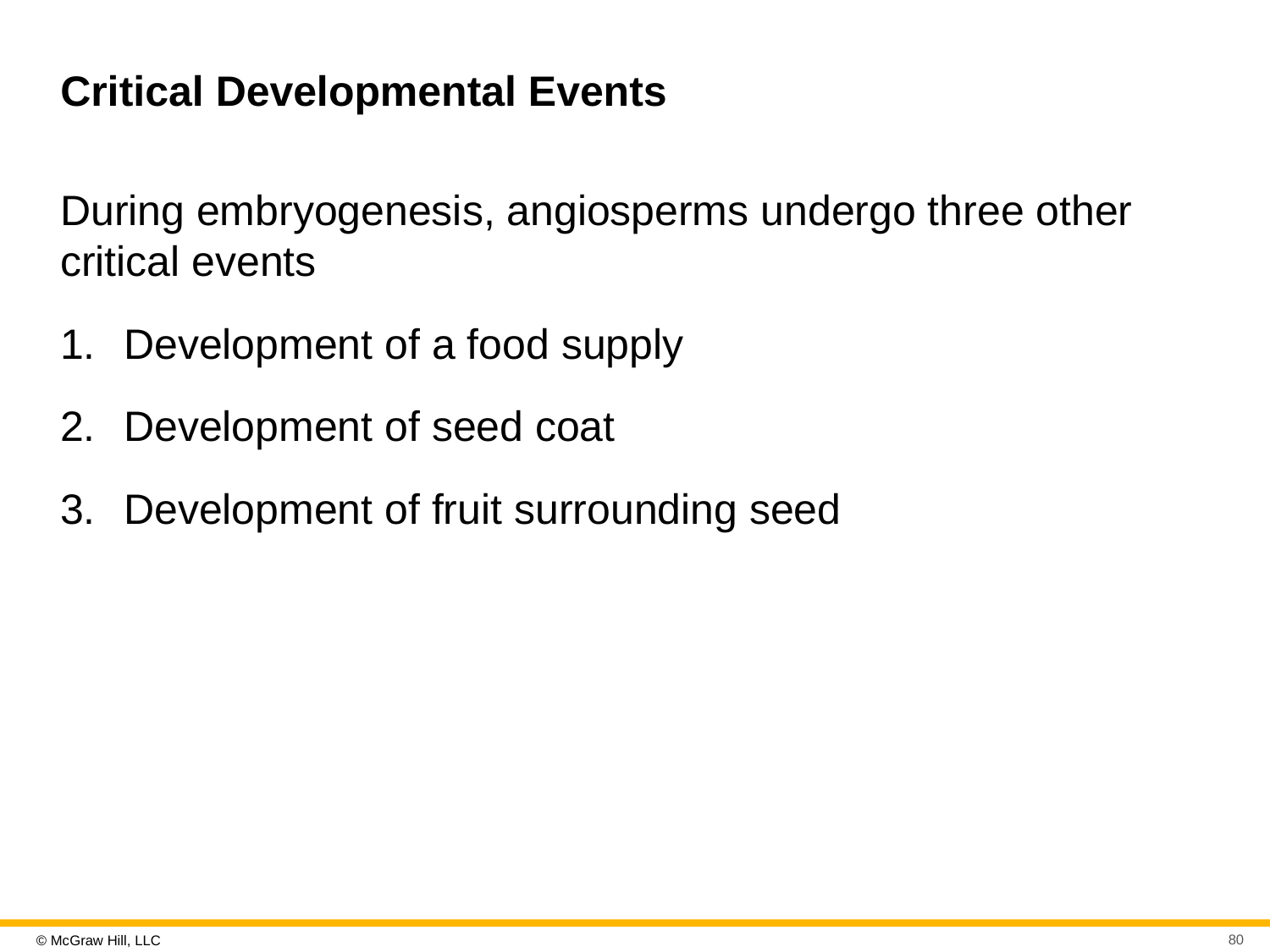

# Critical Developmental Events
During embryogenesis, angiosperms undergo three other critical events
Development of a food supply
Development of seed coat
Development of fruit surrounding seed
80